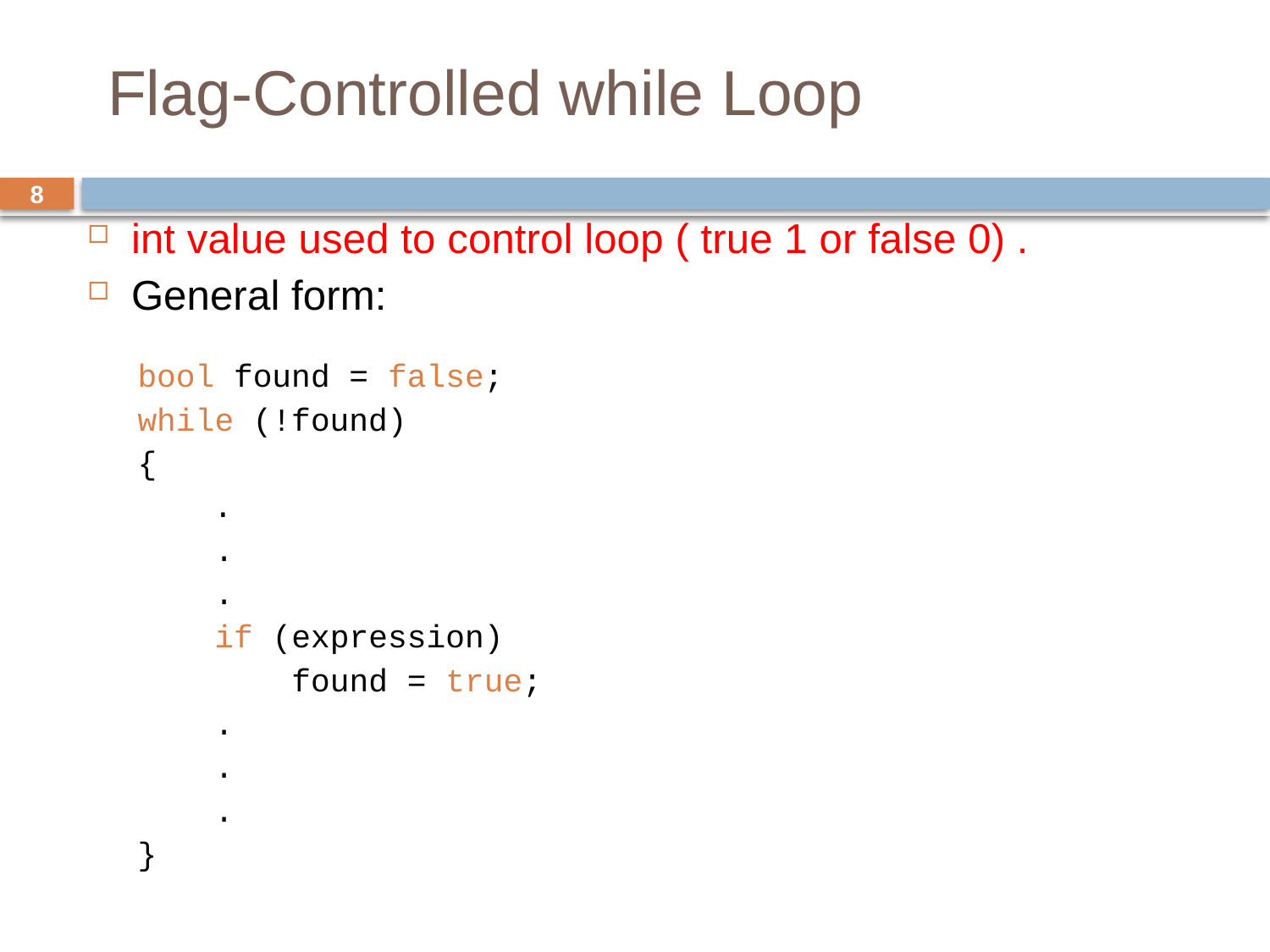

# Flag-Controlled while Loop
int value used to control loop ( true 1 or false 0) .
General form:

bool found = false;
while (!found)
{
	  .
    .
    .
    if (expression)
        found = true;
    .
    .
    .
}
8